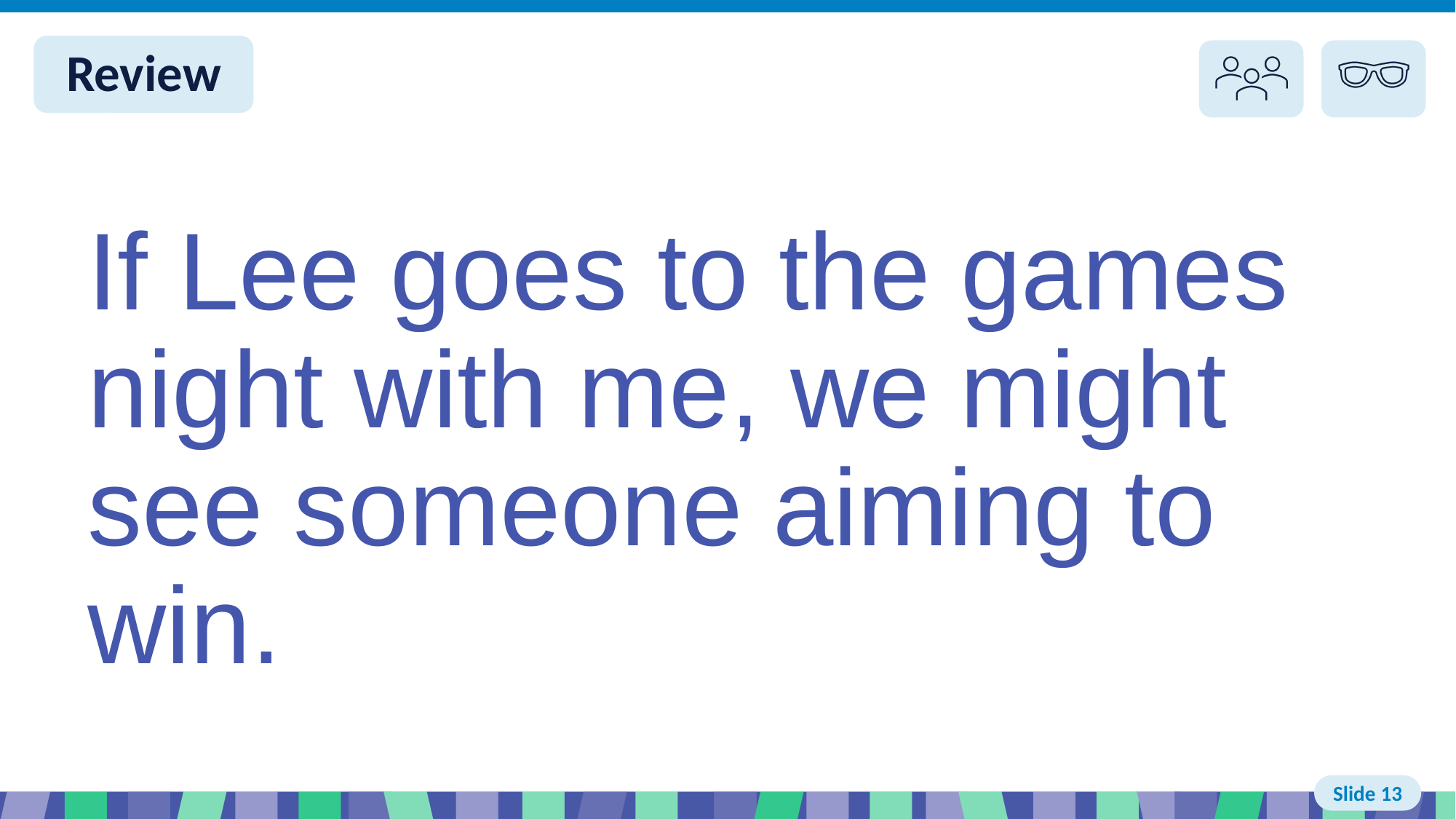

# Slide 13 Review You do
If Lee goes to the games
night with me, we might
see someone aiming to
win.